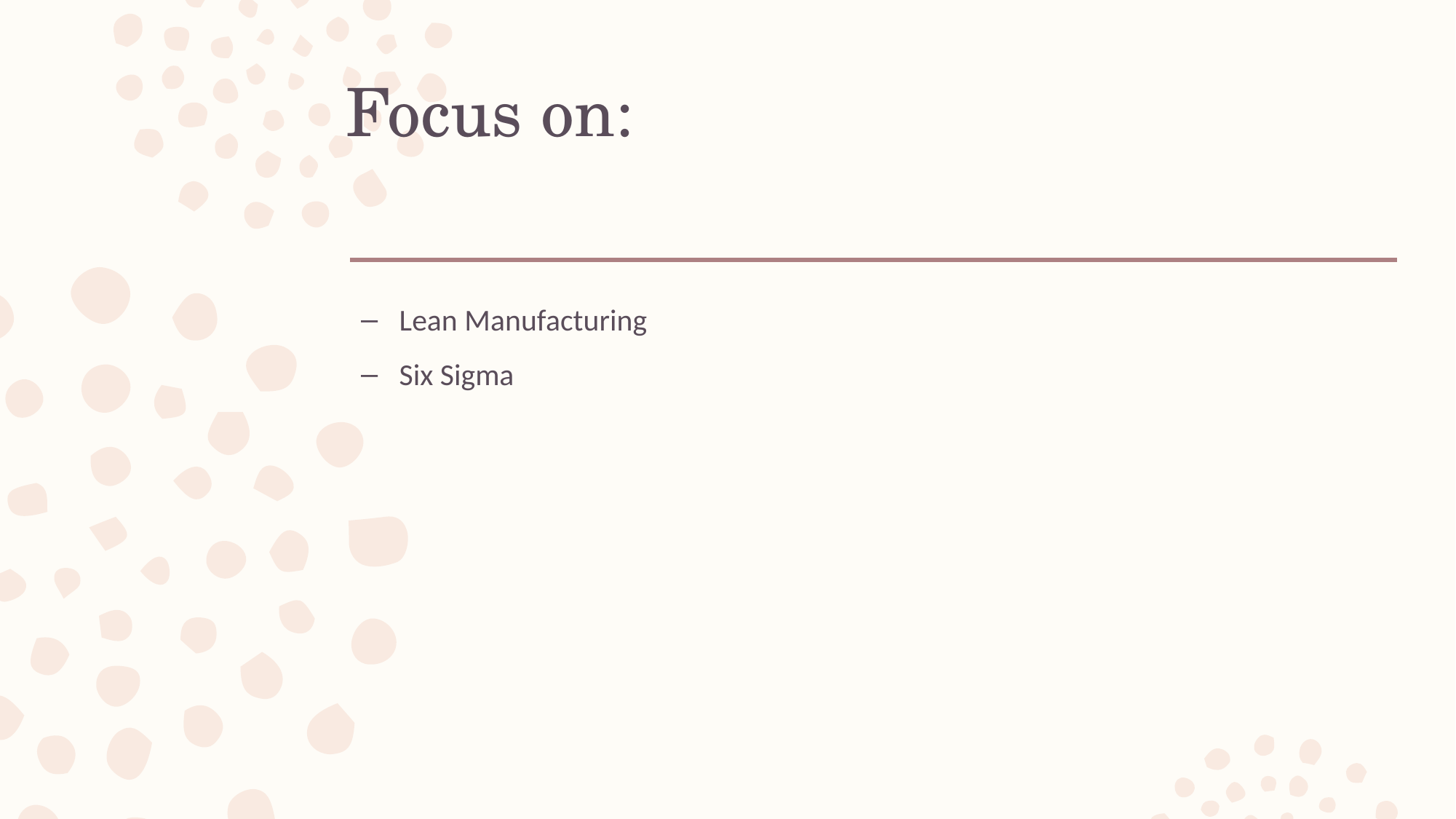

# Focus on:
Lean Manufacturing
Six Sigma